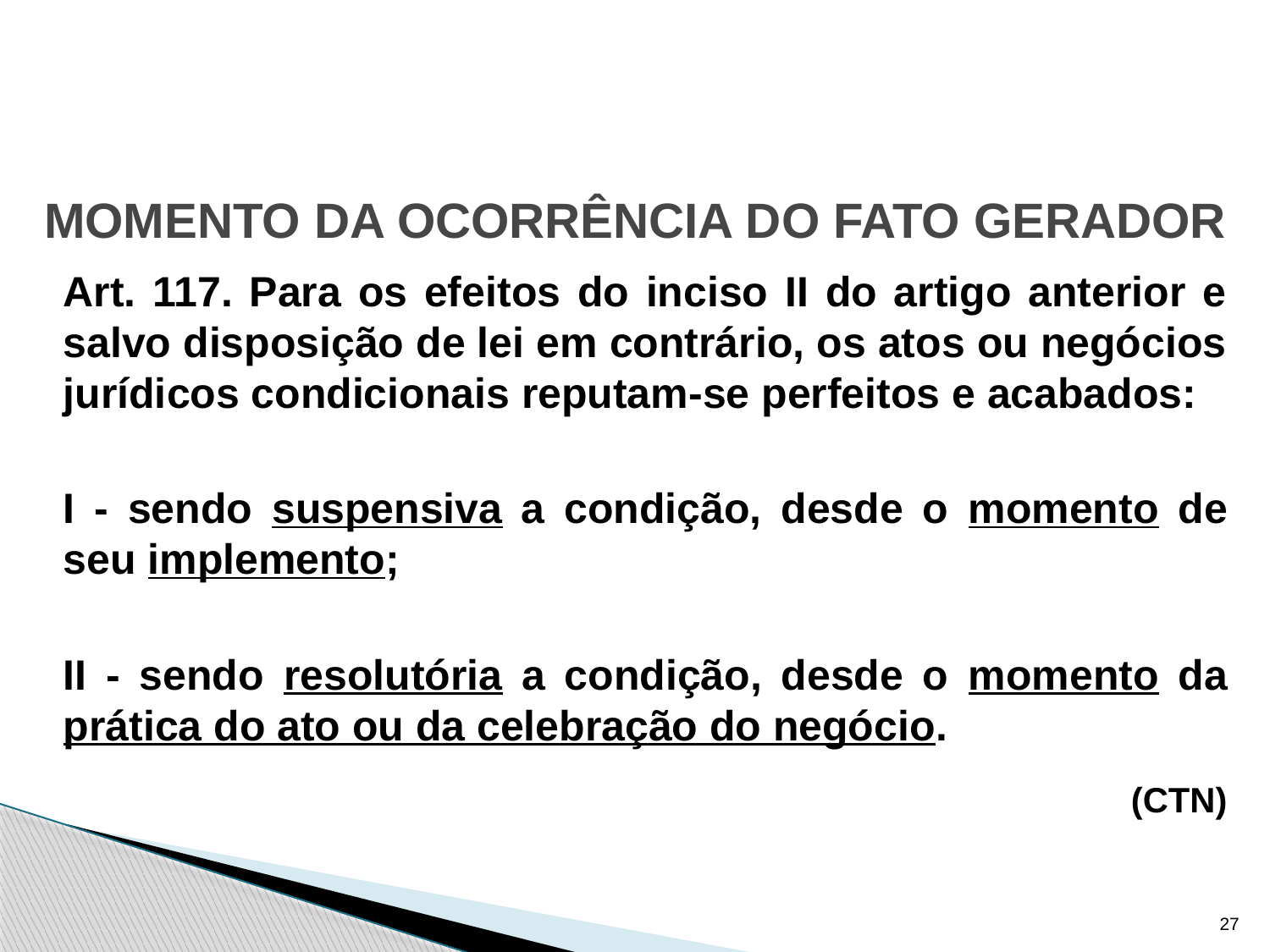

# MOMENTO DA OCORRÊNCIA DO FATO GERADOR
	Art. 117. Para os efeitos do inciso II do artigo anterior e salvo disposição de lei em contrário, os atos ou negócios jurídicos condicionais reputam-se perfeitos e acabados:

	I - sendo suspensiva a condição, desde o momento de seu implemento;

	II - sendo resolutória a condição, desde o momento da prática do ato ou da celebração do negócio.
(CTN)

27